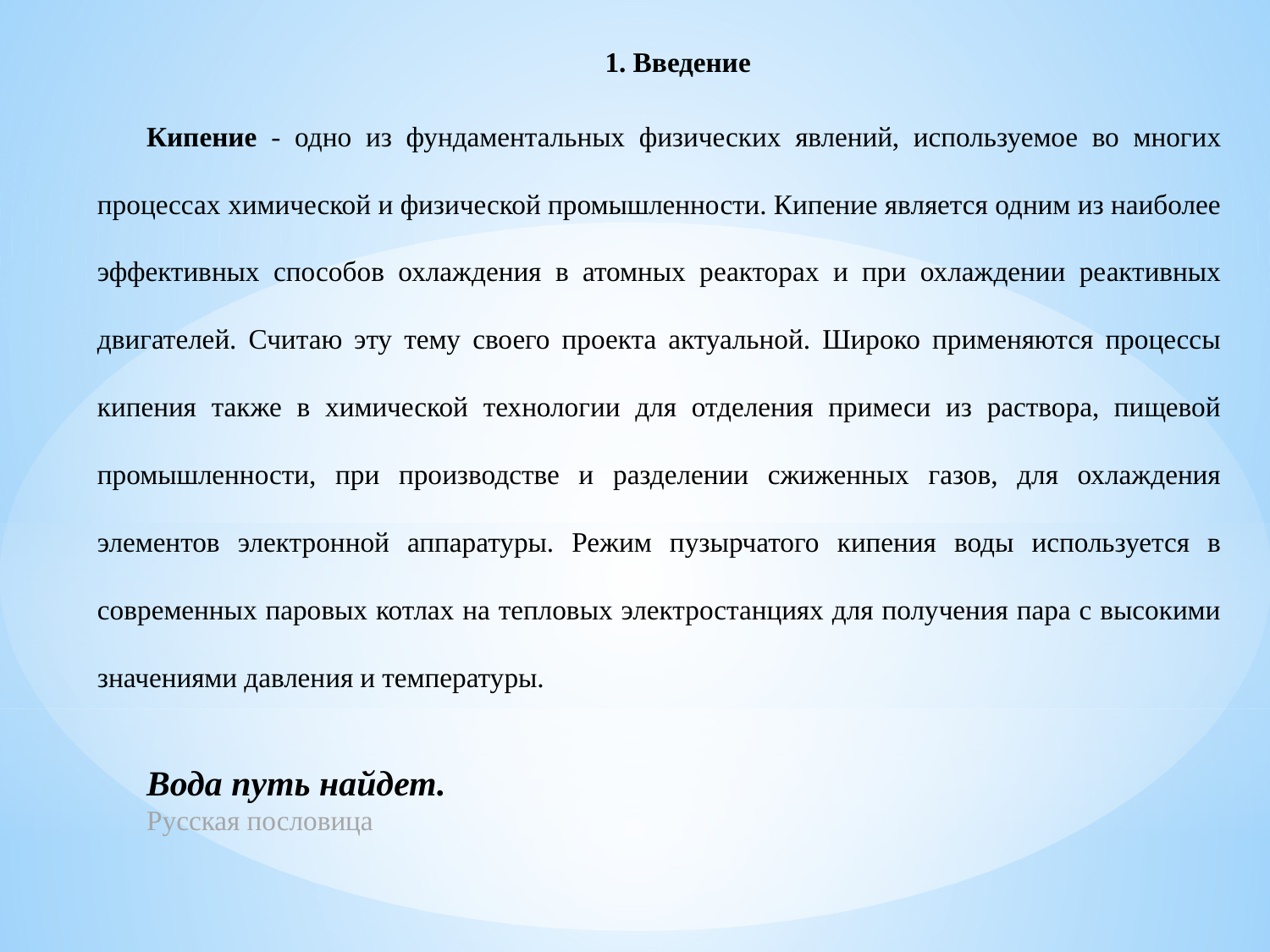

1. Введение
Кипение - одно из фундаментальных физических явлений, используемое во многих процессах химической и физической промышленности. Кипение является одним из наиболее эффективных способов охлаждения в атомных реакторах и при охлаждении реактивных двигателей. Считаю эту тему своего проекта актуальной. Широко применяются процессы кипения также в химической технологии для отделения примеси из раствора, пищевой промышленности, при производстве и разделении сжиженных газов, для охлаждения элементов электронной аппаратуры. Режим пузырчатого кипения воды используется в современных паровых котлах на тепловых электростанциях для получения пара с высокими значениями давления и температуры.

Вода путь найдет.
Русская пословица